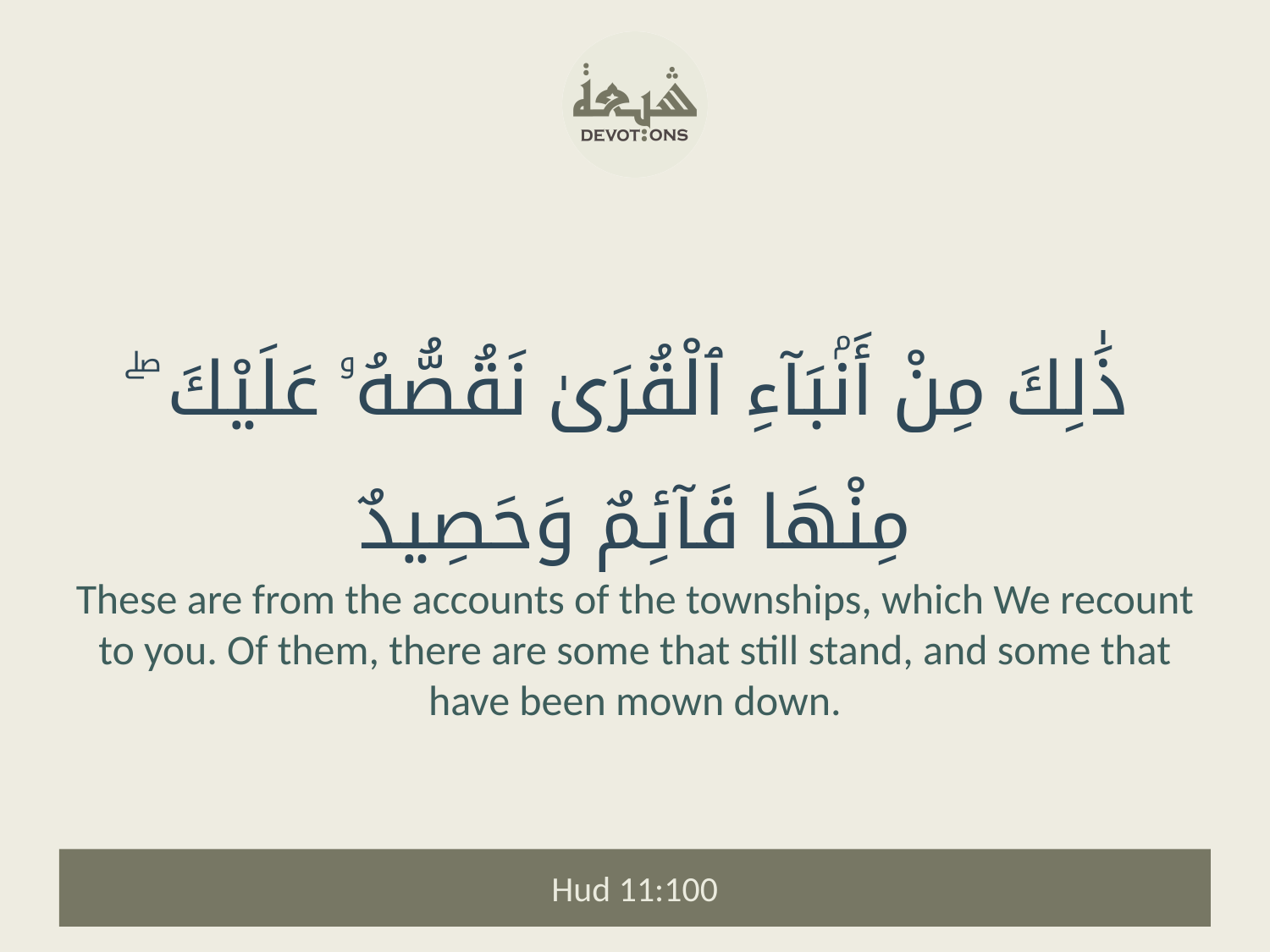

ذَٰلِكَ مِنْ أَنۢبَآءِ ٱلْقُرَىٰ نَقُصُّهُۥ عَلَيْكَ ۖ مِنْهَا قَآئِمٌ وَحَصِيدٌ
These are from the accounts of the townships, which We recount to you. Of them, there are some that still stand, and some that have been mown down.
Hud 11:100